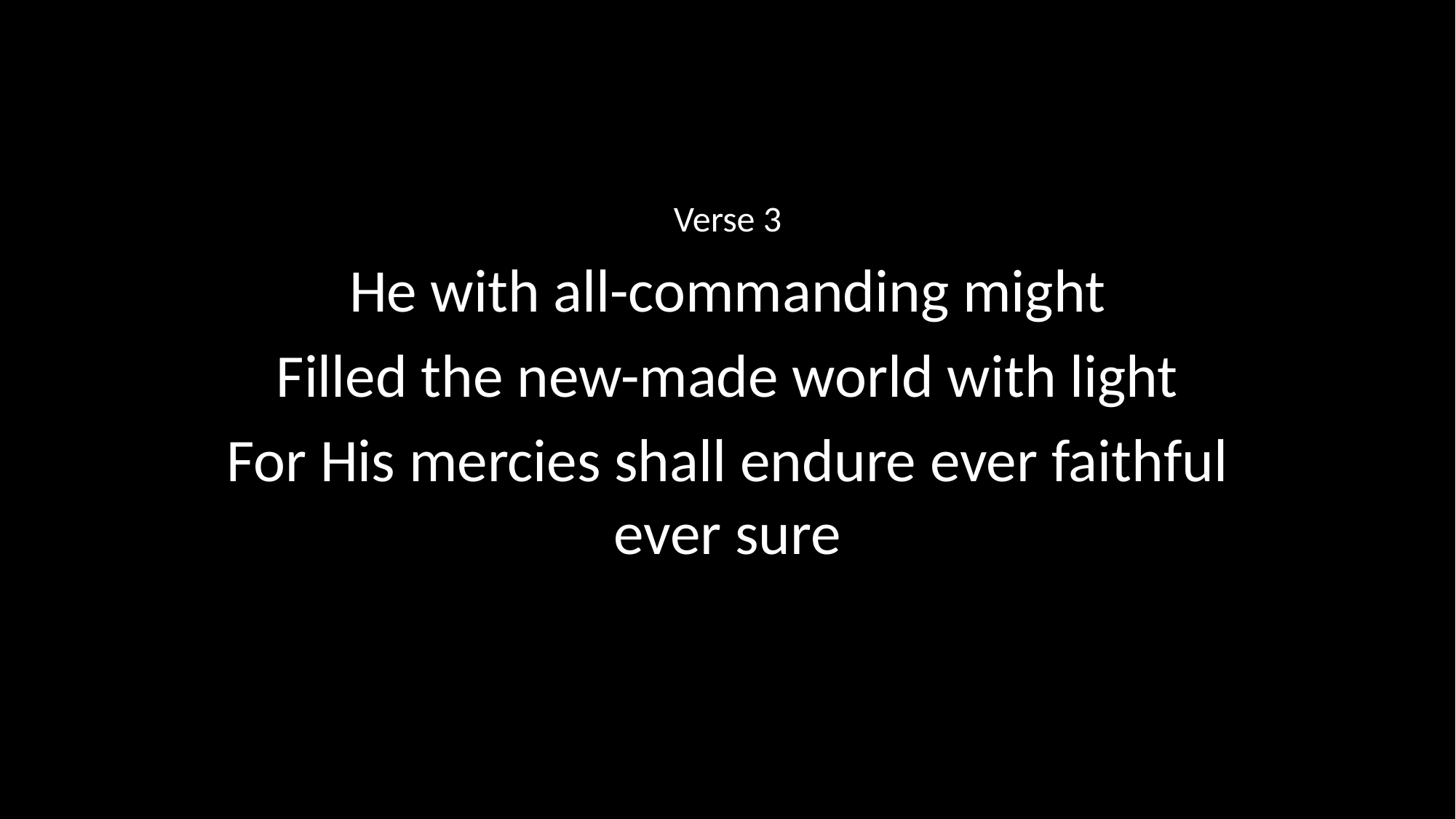

Verse 3
He with all-commanding might
Filled the new-made world with light
For His mercies shall endure ever faithful ever sure